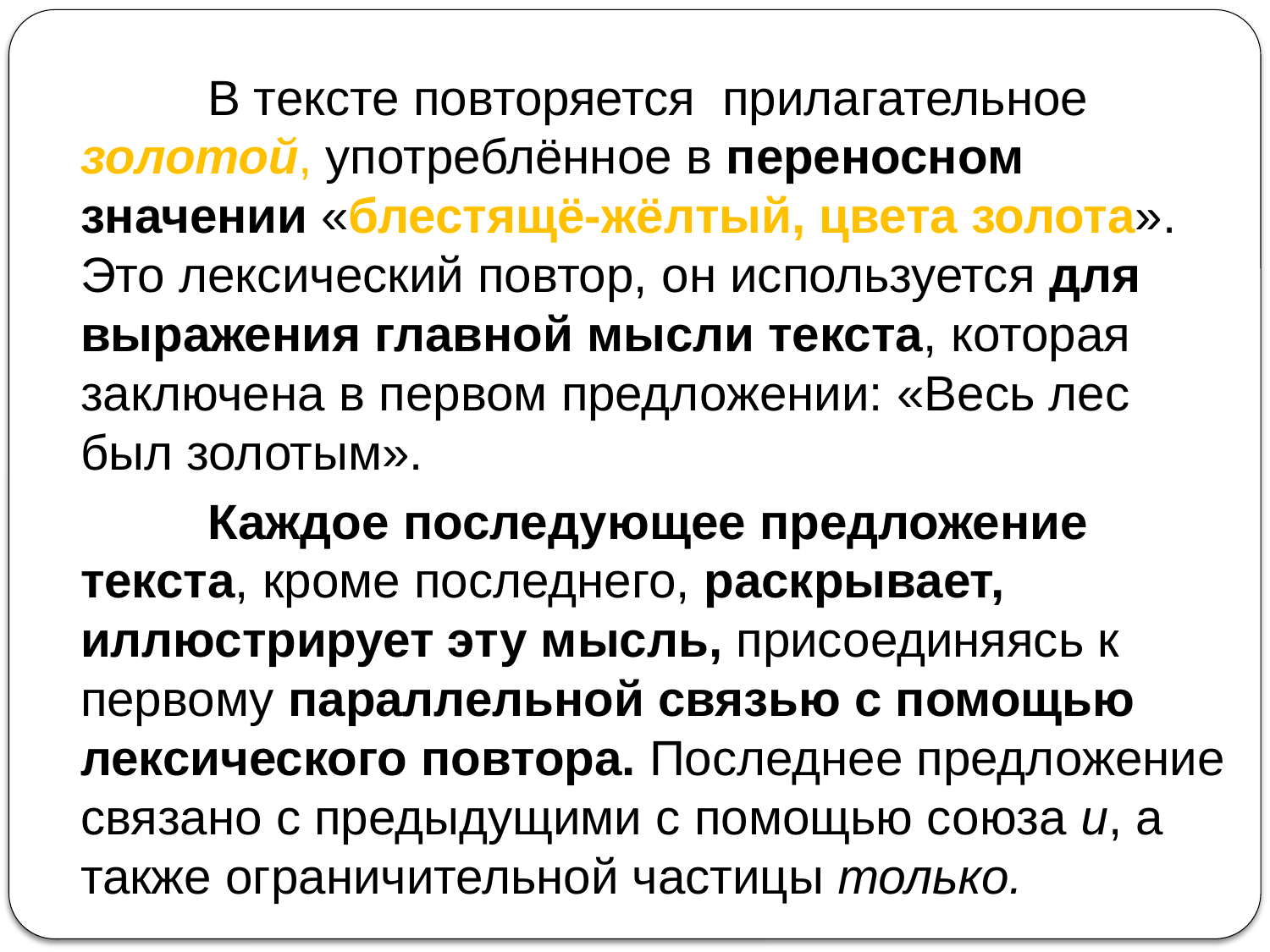

В тексте повторяется  прилагательное золотой, употреблённое в переносном значении «блестящё-жёлтый, цвета золота». Это лексический повтор, он используется для выражения главной мысли текста, которая заключена в первом предложении: «Весь лес был золотым».
		Каждое последующее предложение текста, кроме последнего, раскрывает, иллюстрирует эту мысль, присоединяясь к первому параллельной связью с помощью лексического повтора. Последнее предложение связано с предыдущими с помощью союза и, а также ограничительной частицы только.